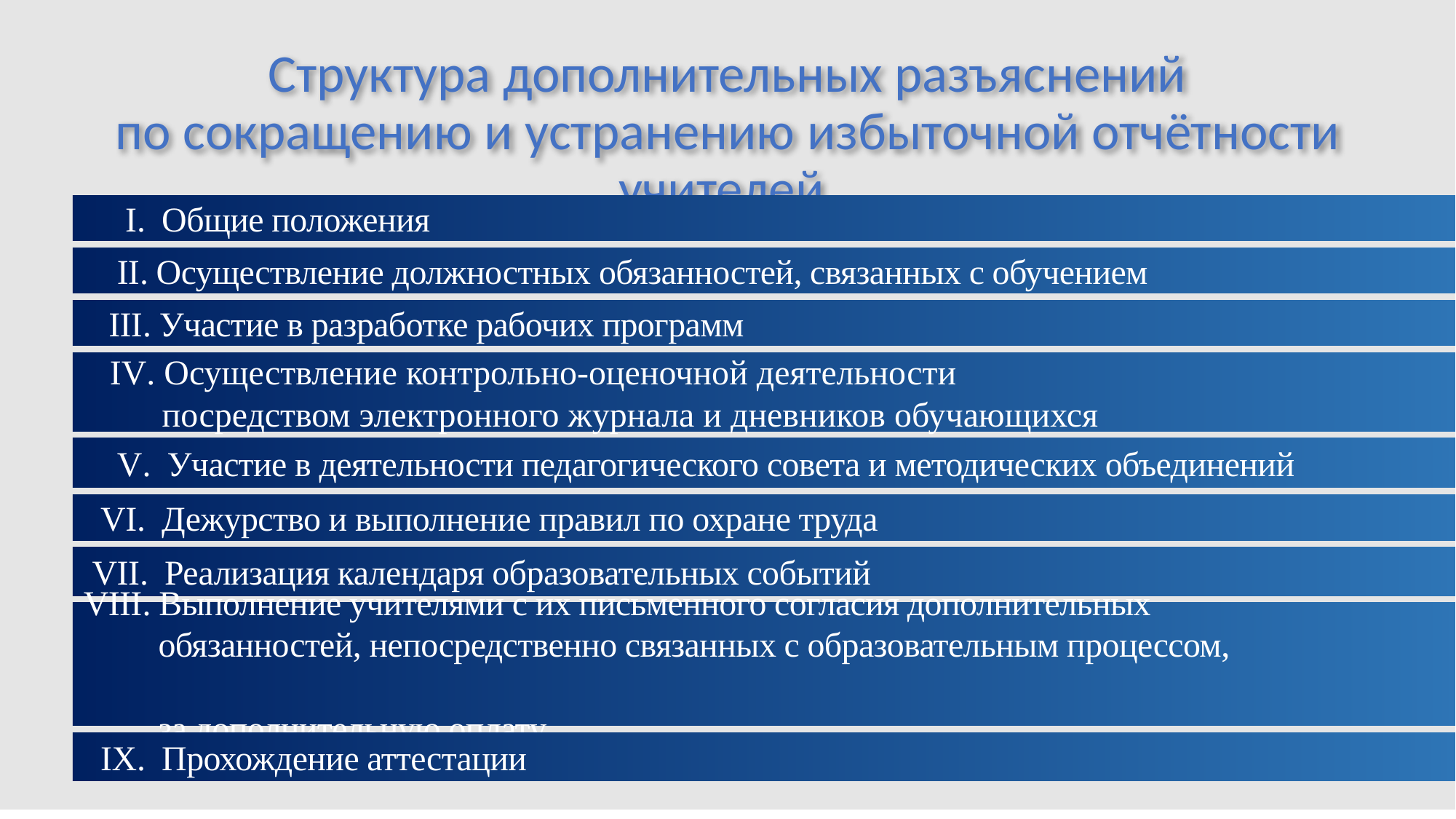

# Структура дополнительных разъяснений по сокращению и устранению избыточной отчётности учителей
     I.  Общие положения
    II. Осуществление должностных обязанностей, связанных с обучением
   III. Участие в разработке рабочих программ
   IV. Осуществление контрольно-оценочной деятельности
         посредством электронного журнала и дневников обучающихся
    V.  Участие в деятельности педагогического совета и методических объединений
  VI.  Дежурство и выполнение правил по охране труда
 VII.  Реализация календаря образовательных событий
VIII. Выполнение учителями с их письменного согласия дополнительных
         обязанностей, непосредственно связанных с образовательным процессом,
         за дополнительную оплату
  IX.  Прохождение аттестации